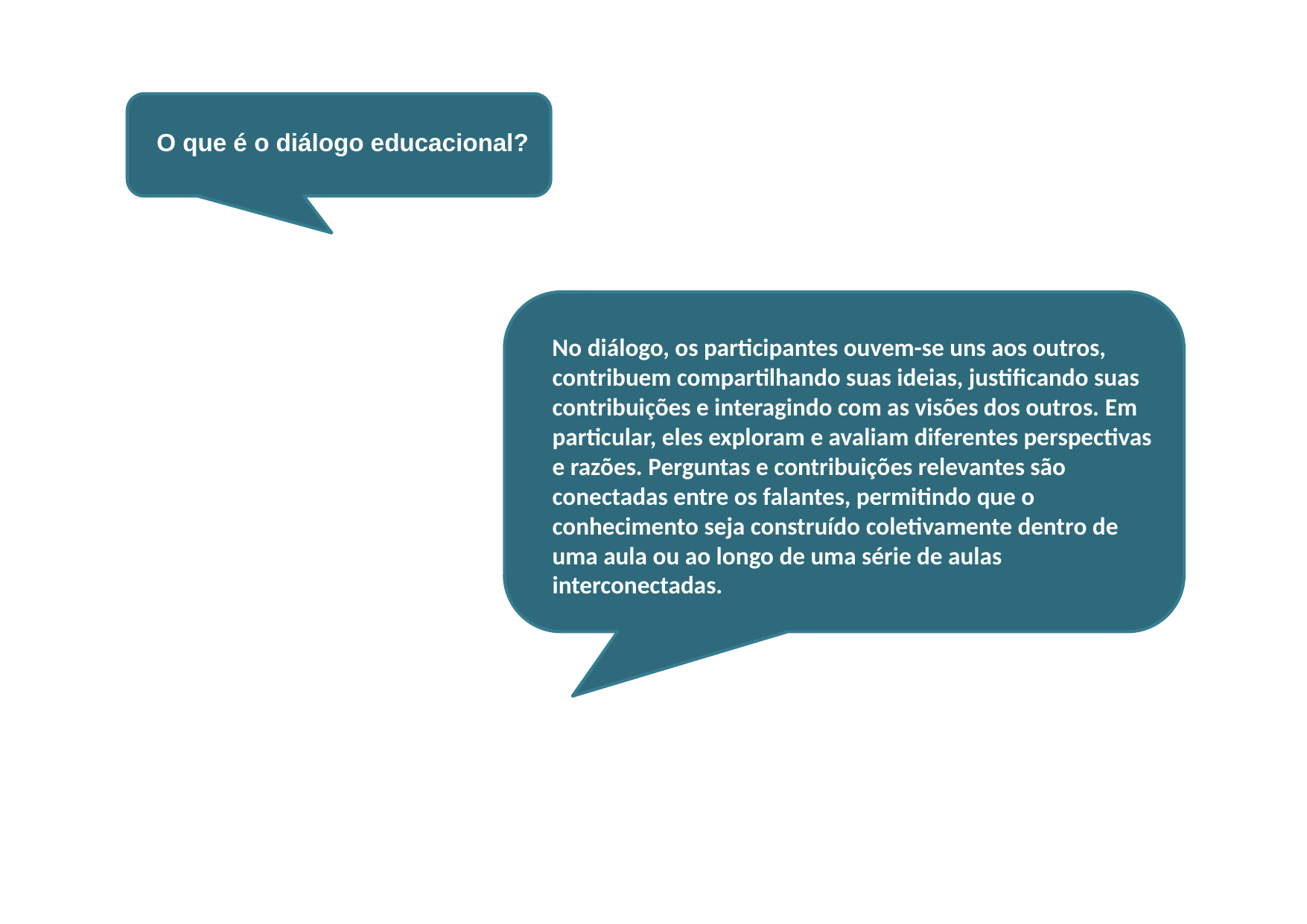

O que é o diálogo educacional?

No diálogo, os participantes ouvem-se uns aos outros, contribuem compartilhando suas ideias, justificando suas contribuições e interagindo com as visões dos outros. Em particular, eles exploram e avaliam diferentes perspectivas e razões. Perguntas e contribuições relevantes são conectadas entre os falantes, permitindo que o conhecimento seja construído coletivamente dentro de uma aula ou ao longo de uma série de aulas interconectadas.